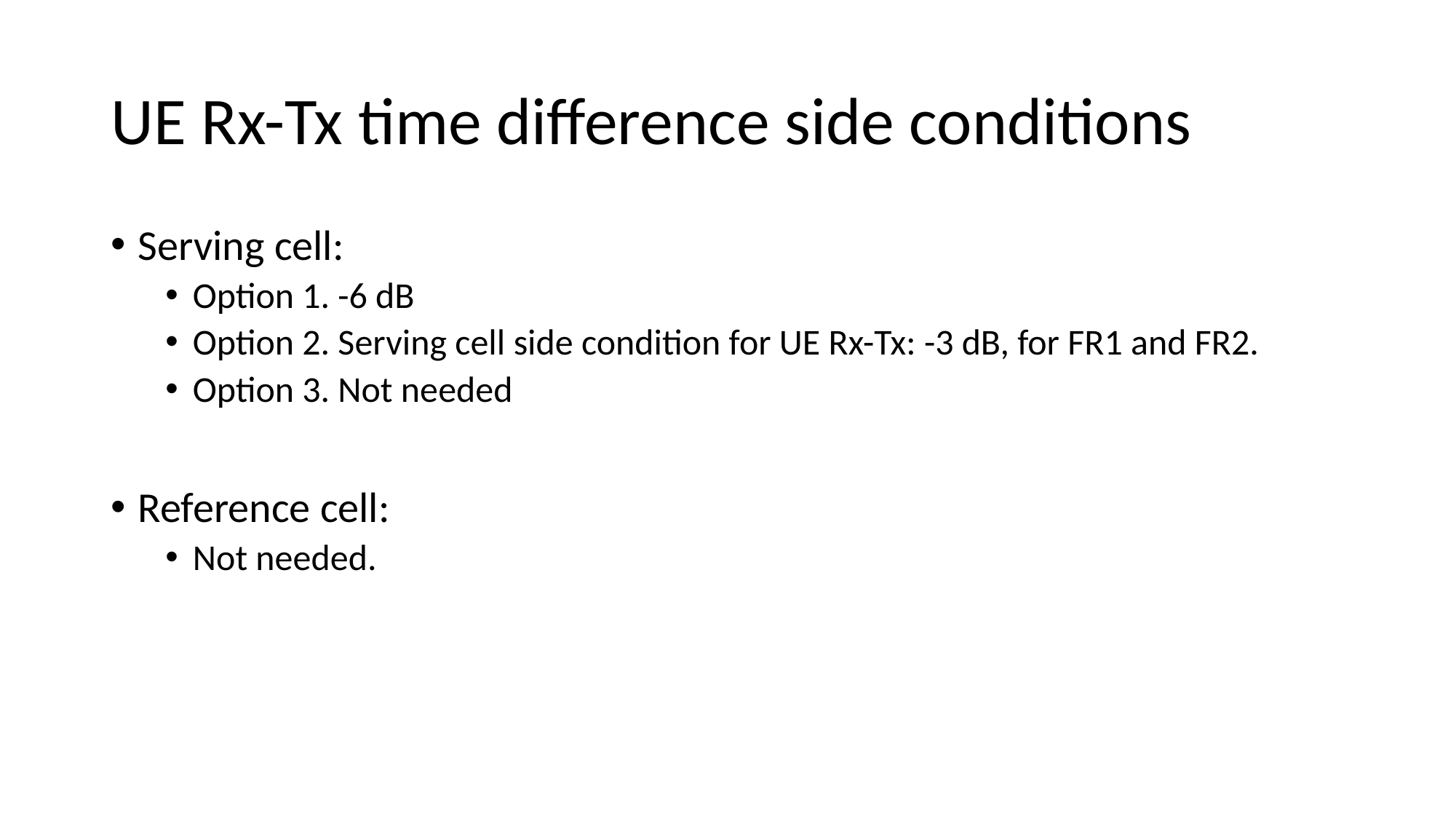

# UE Rx-Tx time difference side conditions
Serving cell:
Option 1. -6 dB
Option 2. Serving cell side condition for UE Rx-Tx: -3 dB, for FR1 and FR2.
Option 3. Not needed

Reference cell:
Not needed.